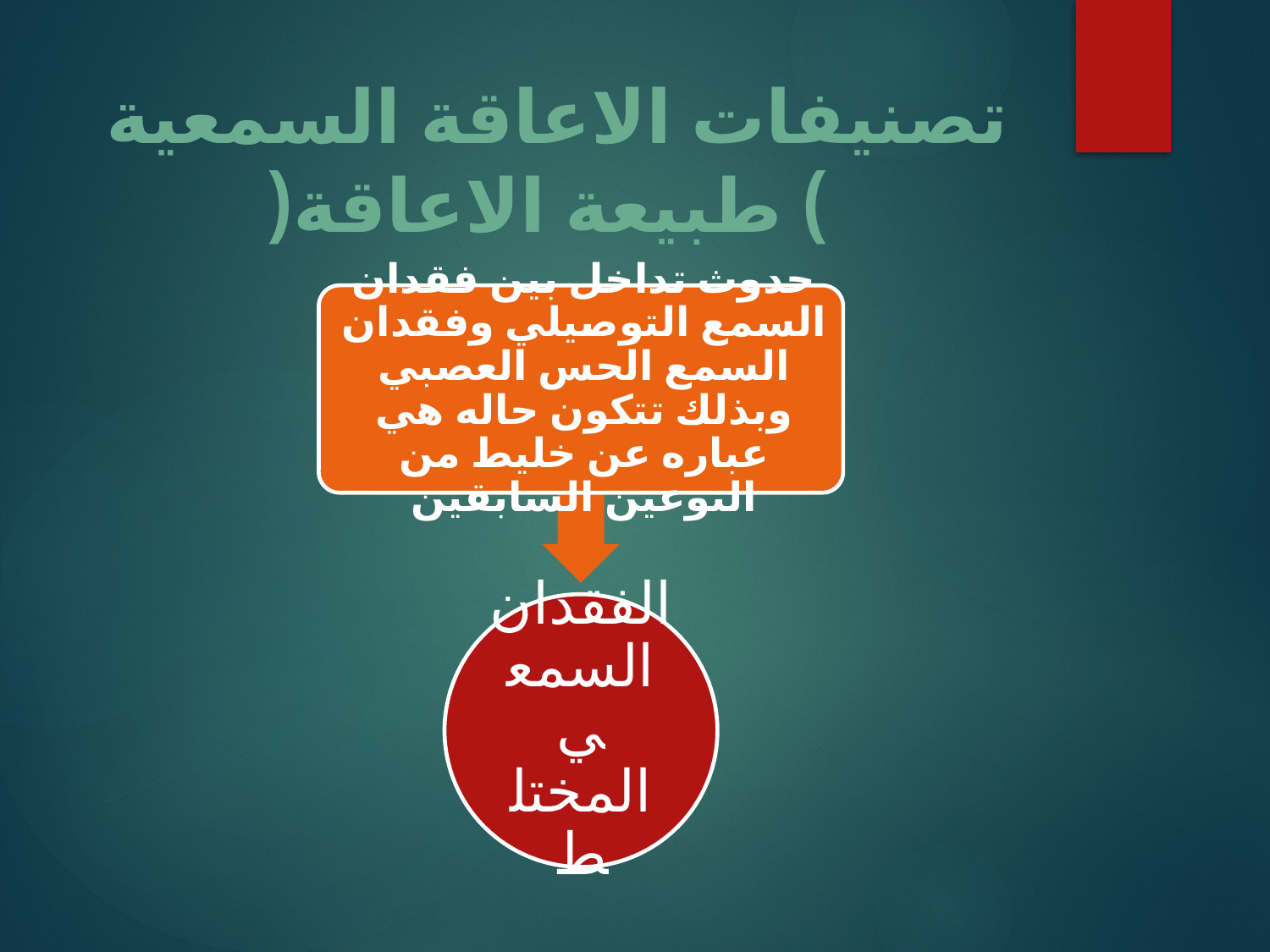

# تصنيفات الاعاقة السمعية ) طبيعة الاعاقة(
الفقدان السمعي المختلط
حدوث تداخل بين فقدان السمع التوصيلي وفقدان السمع الحس العصبي وبذلك تتكون حاله هي عباره عن خليط من النوعين السابقين